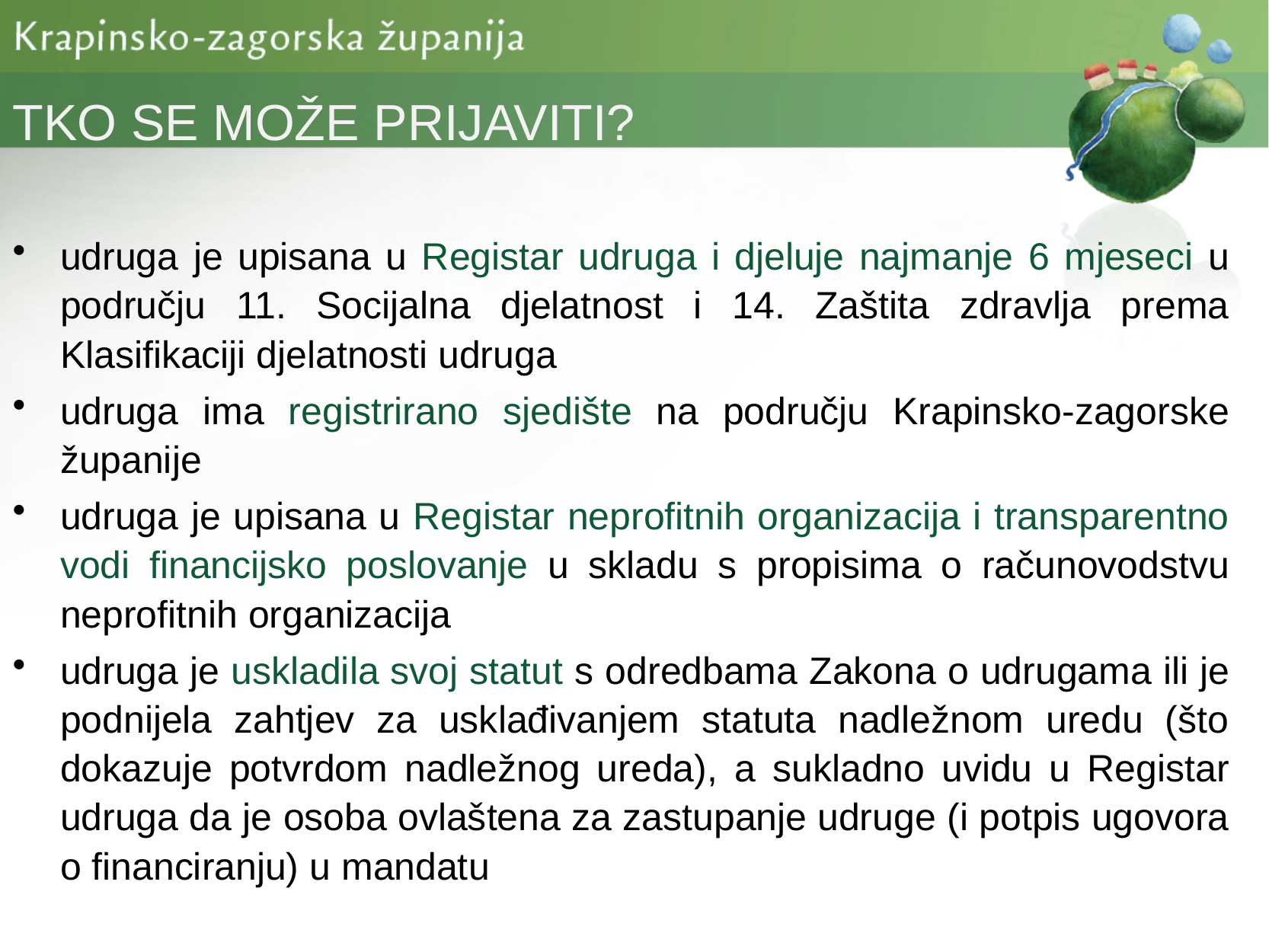

TKO SE MOŽE PRIJAVITI?

udruga je upisana u Registar udruga i djeluje najmanje 6 mjeseci u području 11. Socijalna djelatnost i 14. Zaštita zdravlja prema Klasifikaciji djelatnosti udruga
udruga ima registrirano sjedište na području Krapinsko-zagorske županije
udruga je upisana u Registar neprofitnih organizacija i transparentno vodi financijsko poslovanje u skladu s propisima o računovodstvu neprofitnih organizacija
udruga je uskladila svoj statut s odredbama Zakona o udrugama ili je podnijela zahtjev za usklađivanjem statuta nadležnom uredu (što dokazuje potvrdom nadležnog ureda), a sukladno uvidu u Registar udruga da je osoba ovlaštena za zastupanje udruge (i potpis ugovora o financiranju) u mandatu

-